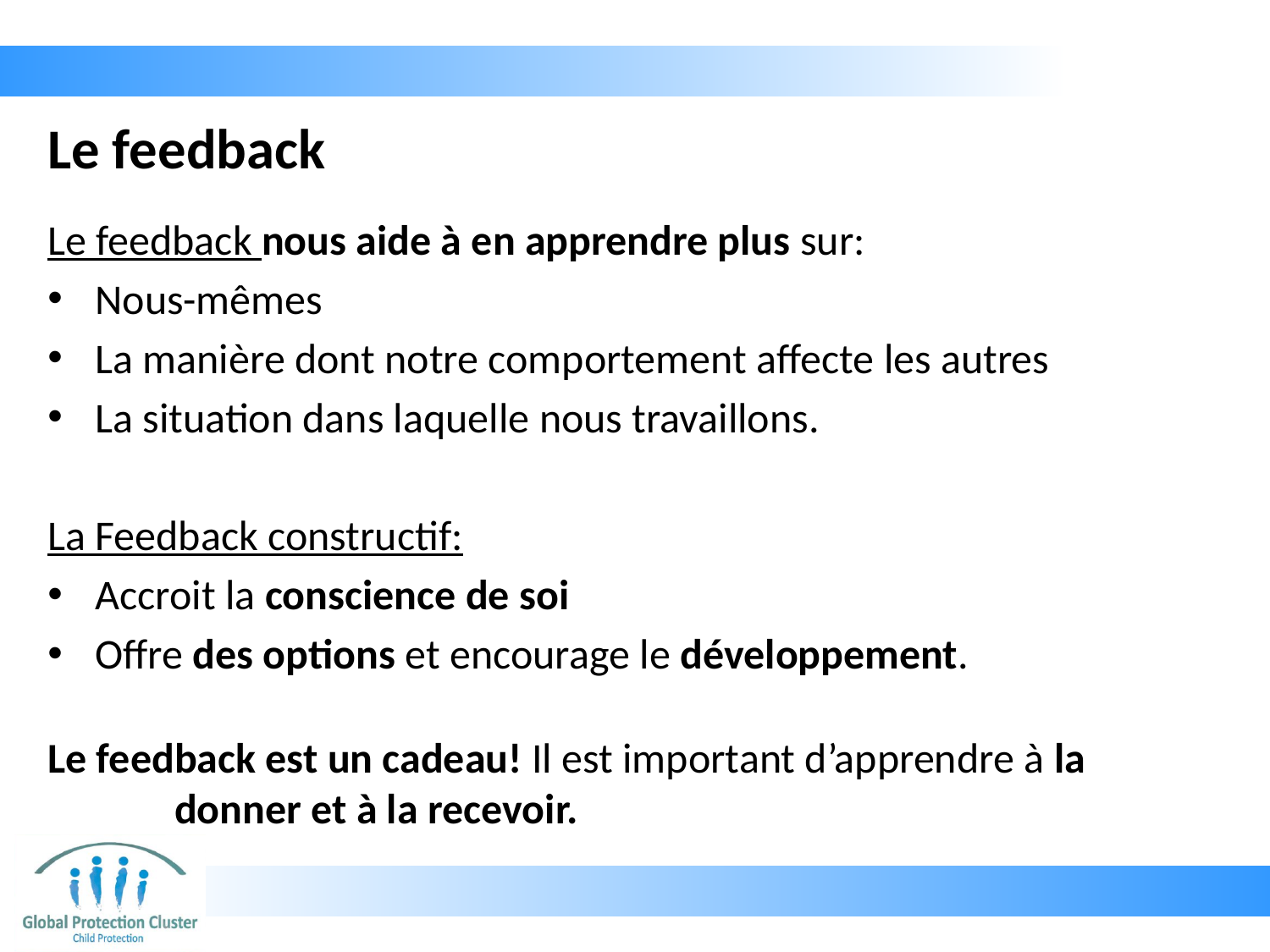

# Le feedback
Le feedback nous aide à en apprendre plus sur:
Nous-mêmes
La manière dont notre comportement affecte les autres
La situation dans laquelle nous travaillons.

La Feedback constructif:
Accroit la conscience de soi
Offre des options et encourage le développement.

Le feedback est un cadeau! Il est important d’apprendre à la 	donner et à la recevoir.